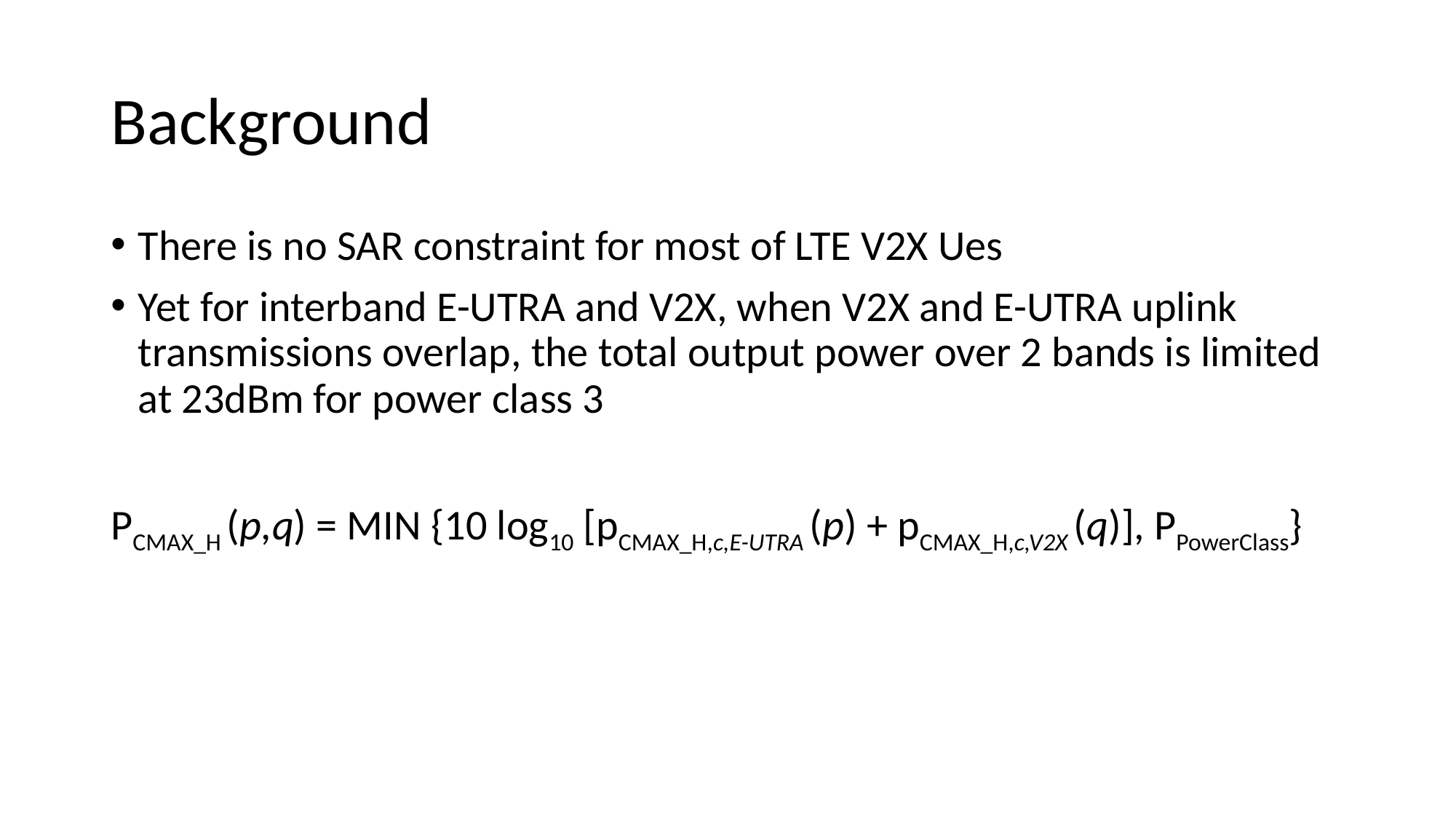

# Background
There is no SAR constraint for most of LTE V2X Ues
Yet for interband E-UTRA and V2X, when V2X and E-UTRA uplink transmissions overlap, the total output power over 2 bands is limited at 23dBm for power class 3

PCMAX_H (p,q) = MIN {10 log10 [pCMAX_H,c,E-UTRA (p) + pCMAX_H,c,V2X (q)], PPowerClass}